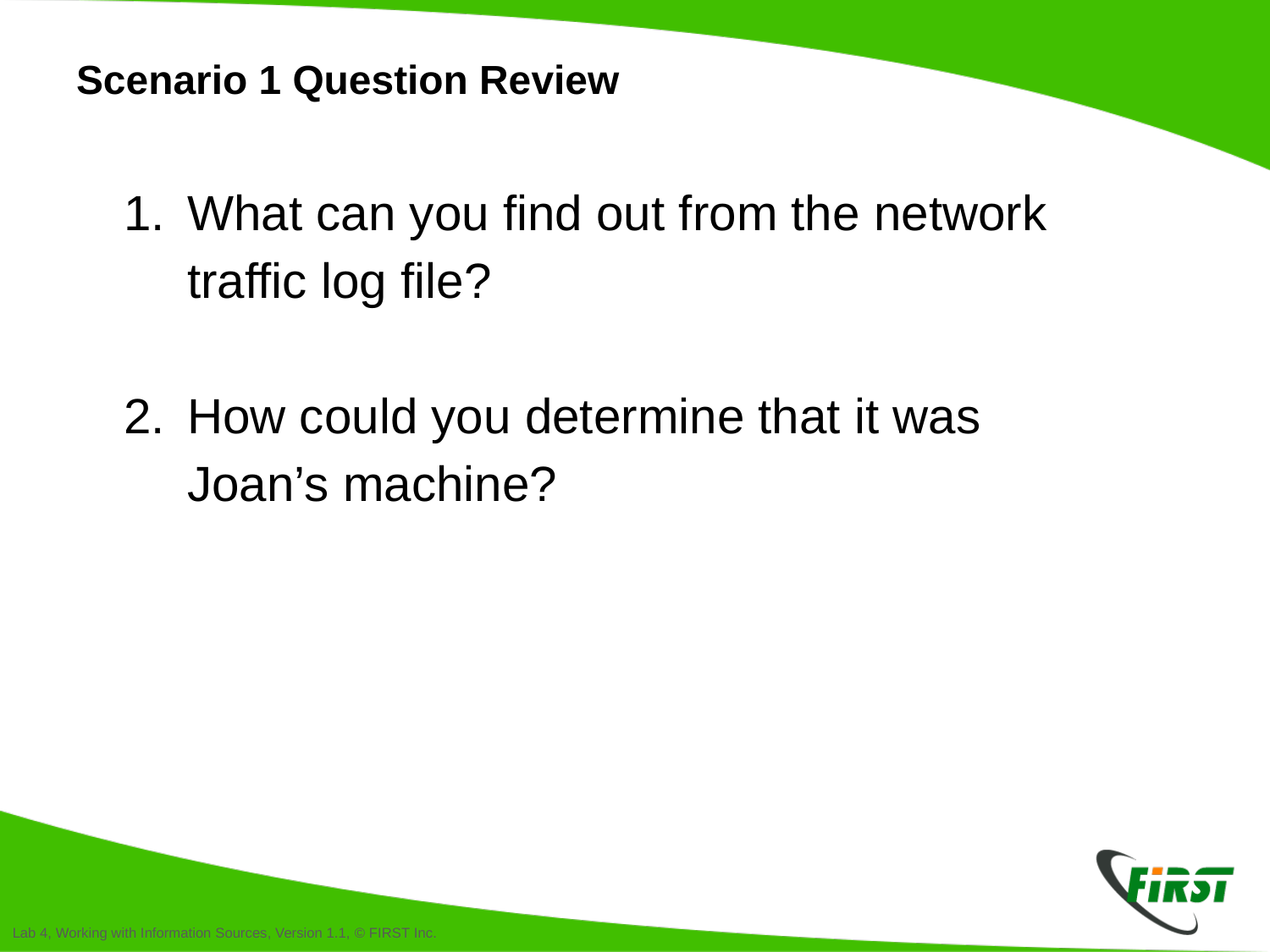

# Scenario 1 Question Review
What can you find out from the network
traffic log file?
How could you determine that it was
Joan’s machine?